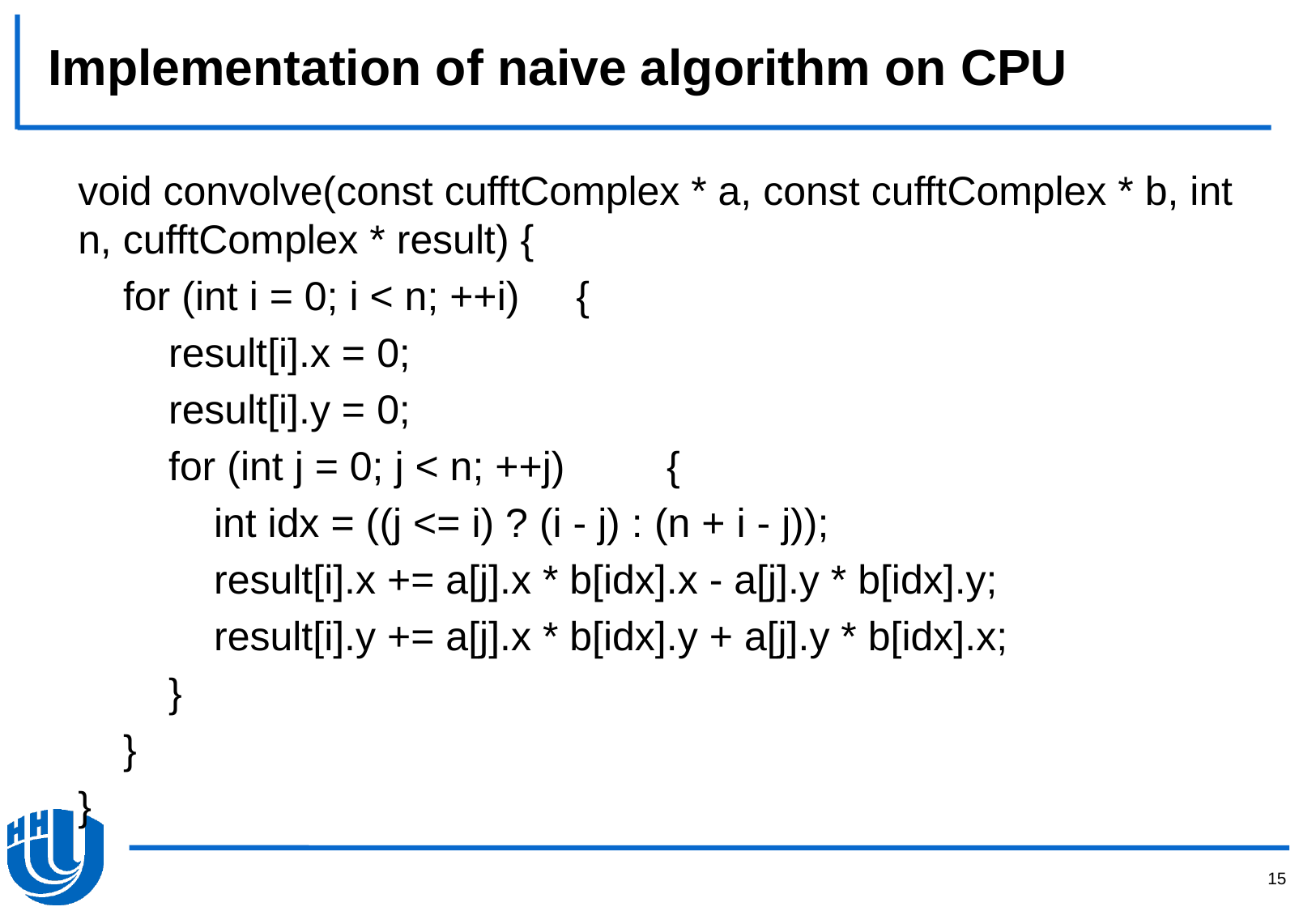

# Implementation of naive algorithm on CPU
void convolve(const cufftComplex * a, const cufftComplex * b, int n, cufftComplex * result) {
    for (int i = 0; i < n; ++i)     {
        result[i].x = 0;
        result[i].y = 0;
        for (int j = 0; j < n; ++j)         {
            int idx = ((j <= i) ? (i - j) : (n + i - j));
            result[i].x += a[j].x * b[idx].x - a[j].y * b[idx].y;
            result[i].y += a[j].x * b[idx].y + a[j].y * b[idx].x;
        }
    }
}
15